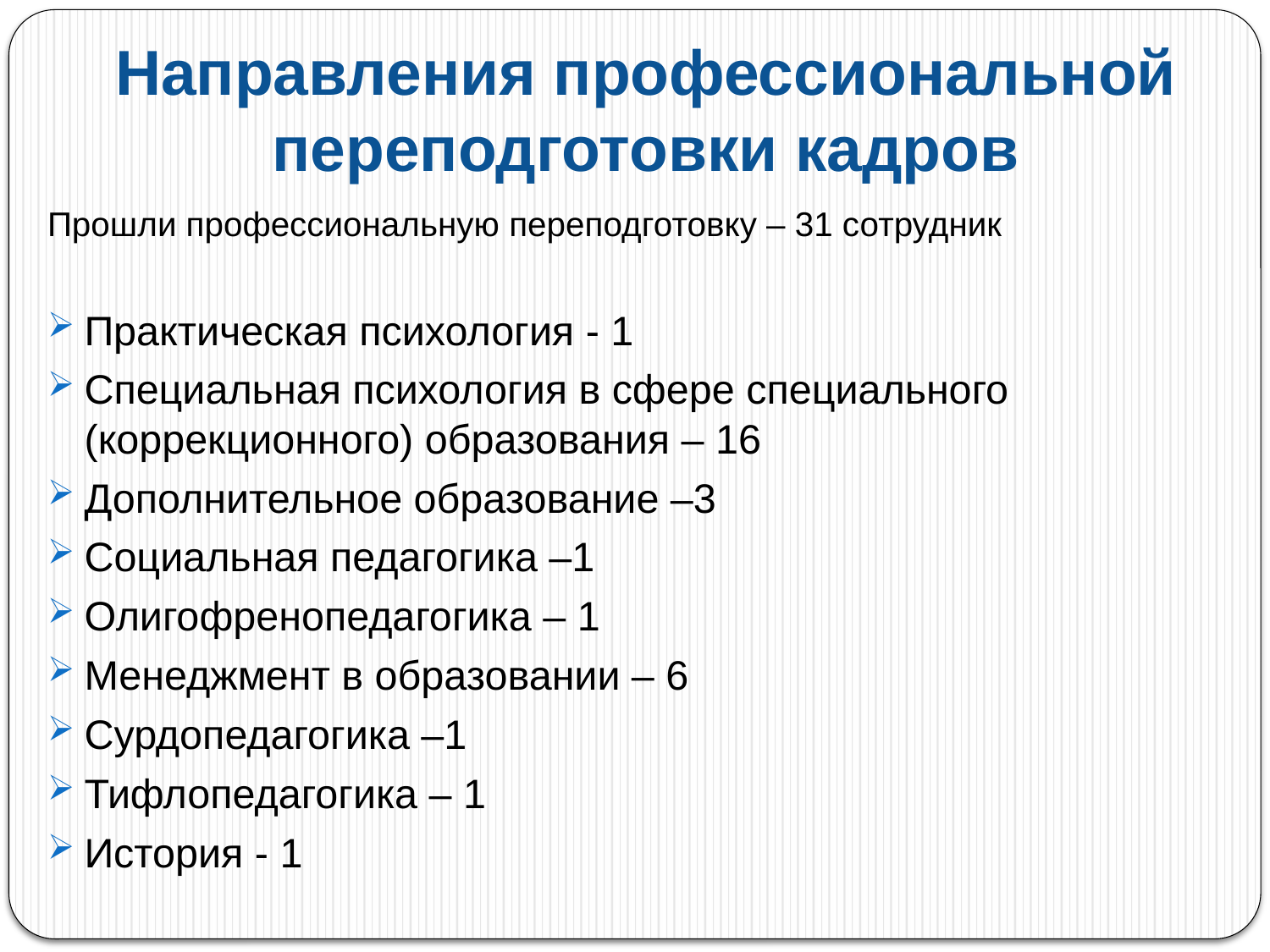

# Направления профессиональной переподготовки кадров
Прошли профессиональную переподготовку – 31 сотрудник

Практическая психология - 1
Специальная психология в сфере специального (коррекционного) образования – 16
Дополнительное образование –3
Социальная педагогика –1
Олигофренопедагогика – 1
Менеджмент в образовании – 6
Сурдопедагогика –1
Тифлопедагогика – 1
История - 1